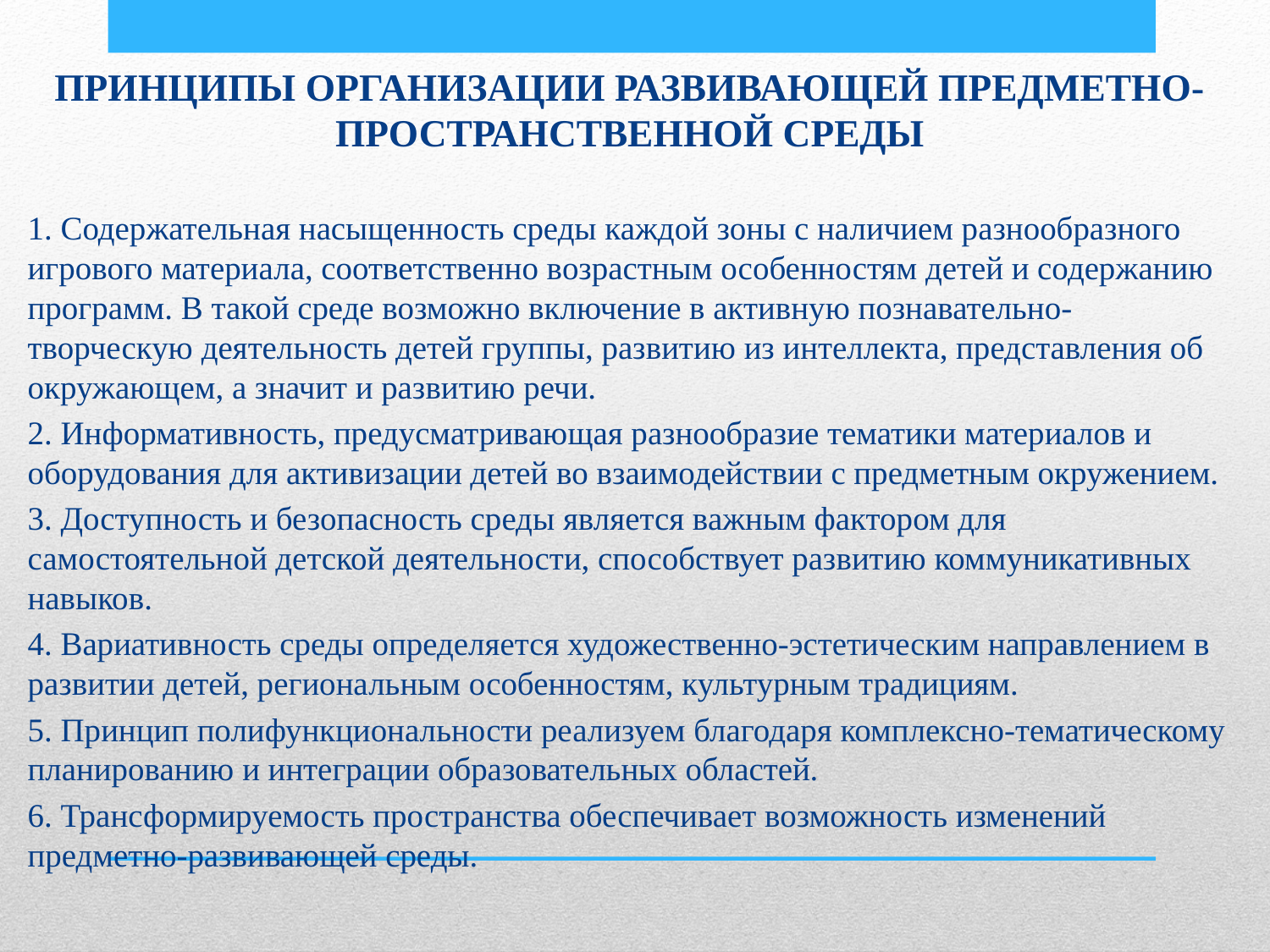

ПРИНЦИПЫ ОРГАНИЗАЦИИ РАЗВИВАЮЩЕЙ ПРЕДМЕТНО-ПРОСТРАНСТВЕННОЙ СРЕДЫ

1. Содержательная насыщенность среды каждой зоны с наличием разнообразного игрового материала, соответственно возрастным особенностям детей и содержанию программ. В такой среде возможно включение в активную познавательно-творческую деятельность детей группы, развитию из интеллекта, представления об окружающем, а значит и развитию речи.
2. Информативность, предусматривающая разнообразие тематики материалов и оборудования для активизации детей во взаимодействии с предметным окружением.
3. Доступность и безопасность среды является важным фактором для самостоятельной детской деятельности, способствует развитию коммуникативных навыков.
4. Вариативность среды определяется художественно-эстетическим направлением в развитии детей, региональным особенностям, культурным традициям.
5. Принцип полифункциональности реализуем благодаря комплексно-тематическому планированию и интеграции образовательных областей.
6. Трансформируемость пространства обеспечивает возможность изменений предметно-развивающей среды.